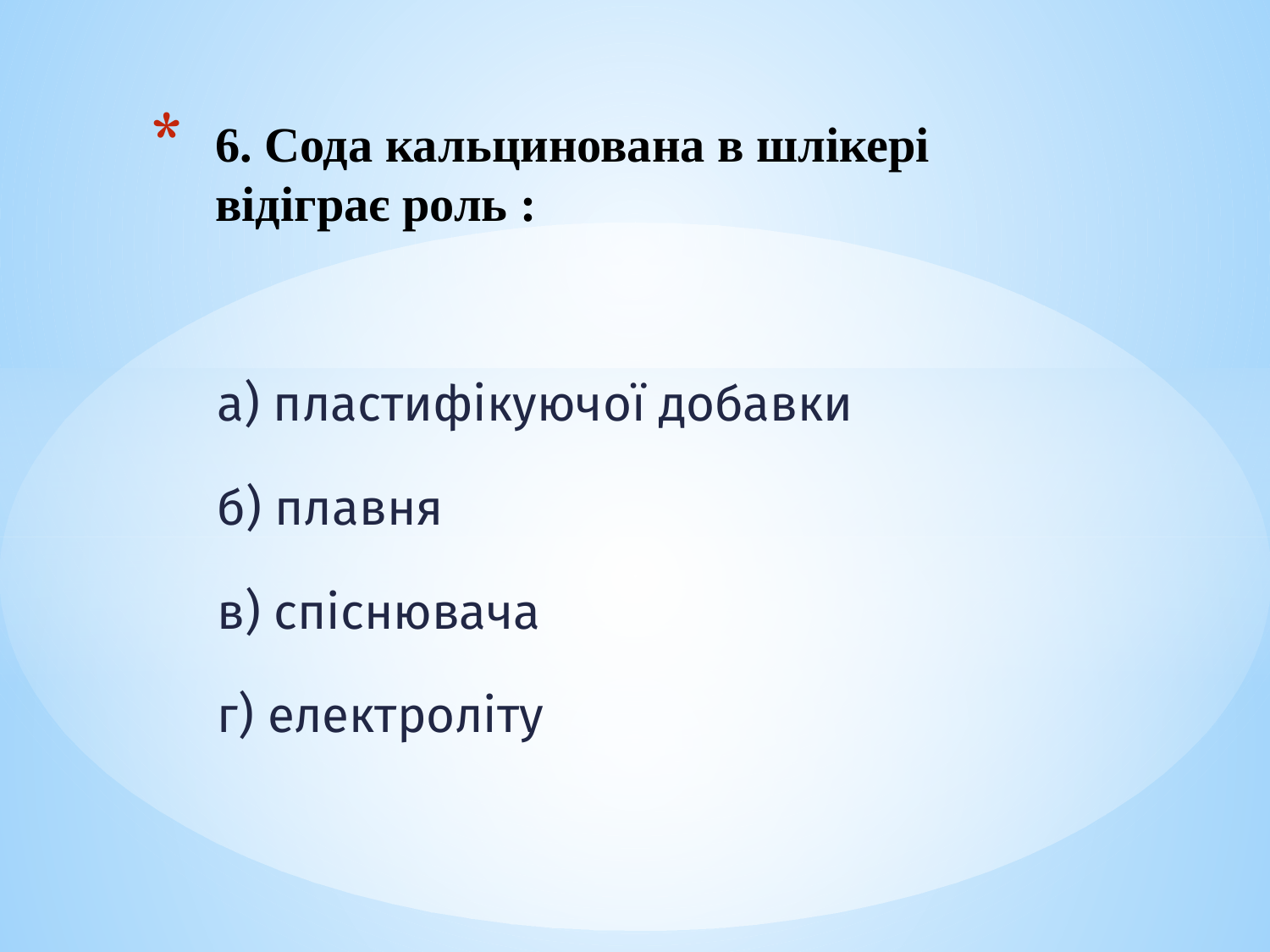

# 6. Сода кальцинована в шлікері відіграє роль :
а) пластифікуючої добавки
б) плавня
в) спіснювача
г) електроліту